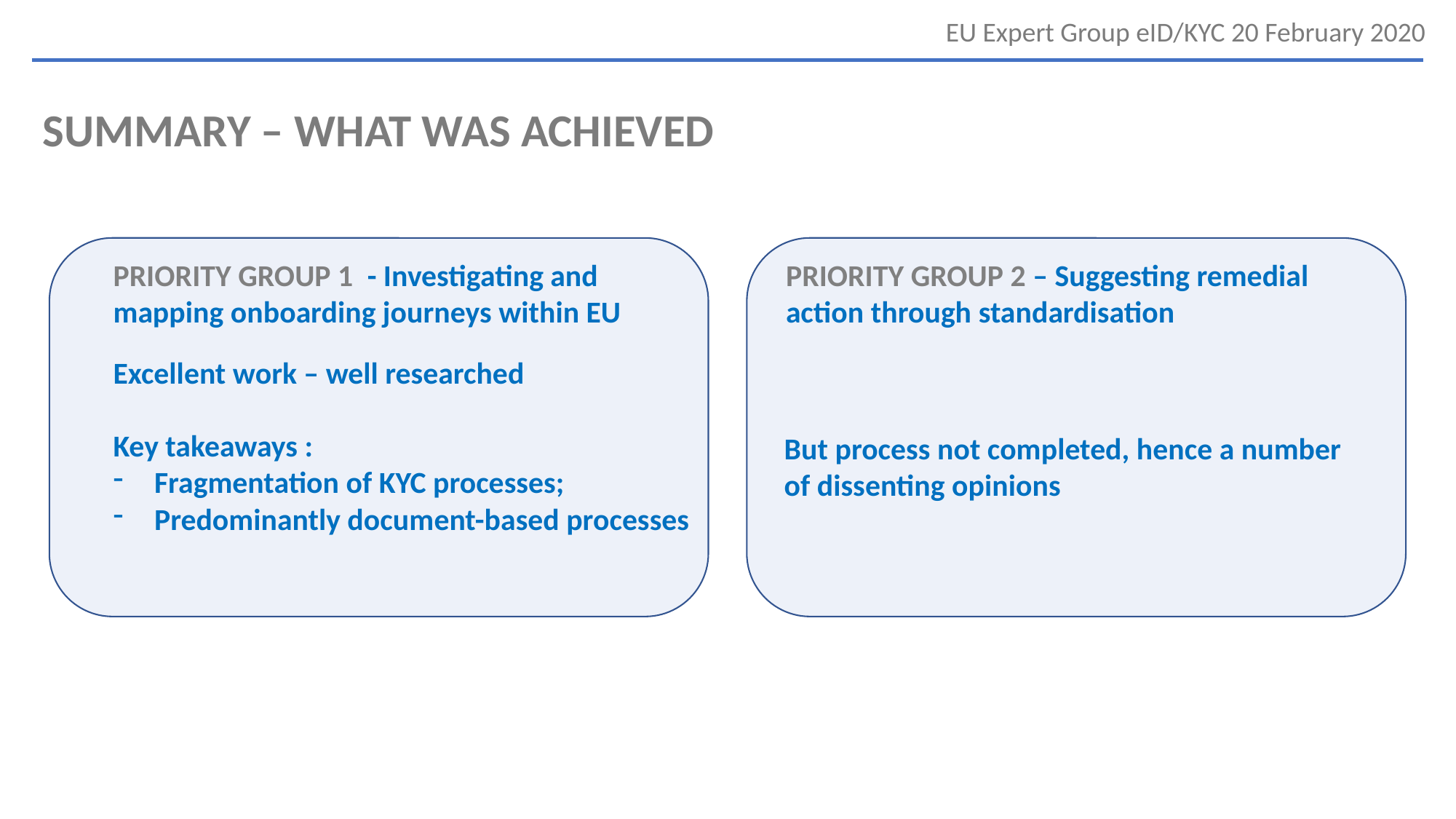

# SUMMARY – WHAT WAS ACHIEVED

PRIORITY GROUP 2 – Suggesting remedial action through standardisation

PRIORITY GROUP 1  - Investigating and mapping onboarding journeys within EU

Excellent work – well researched

Key takeaways :
Fragmentation of KYC processes;
Predominantly document-based processes

But process not completed, hence a number of dissenting opinions